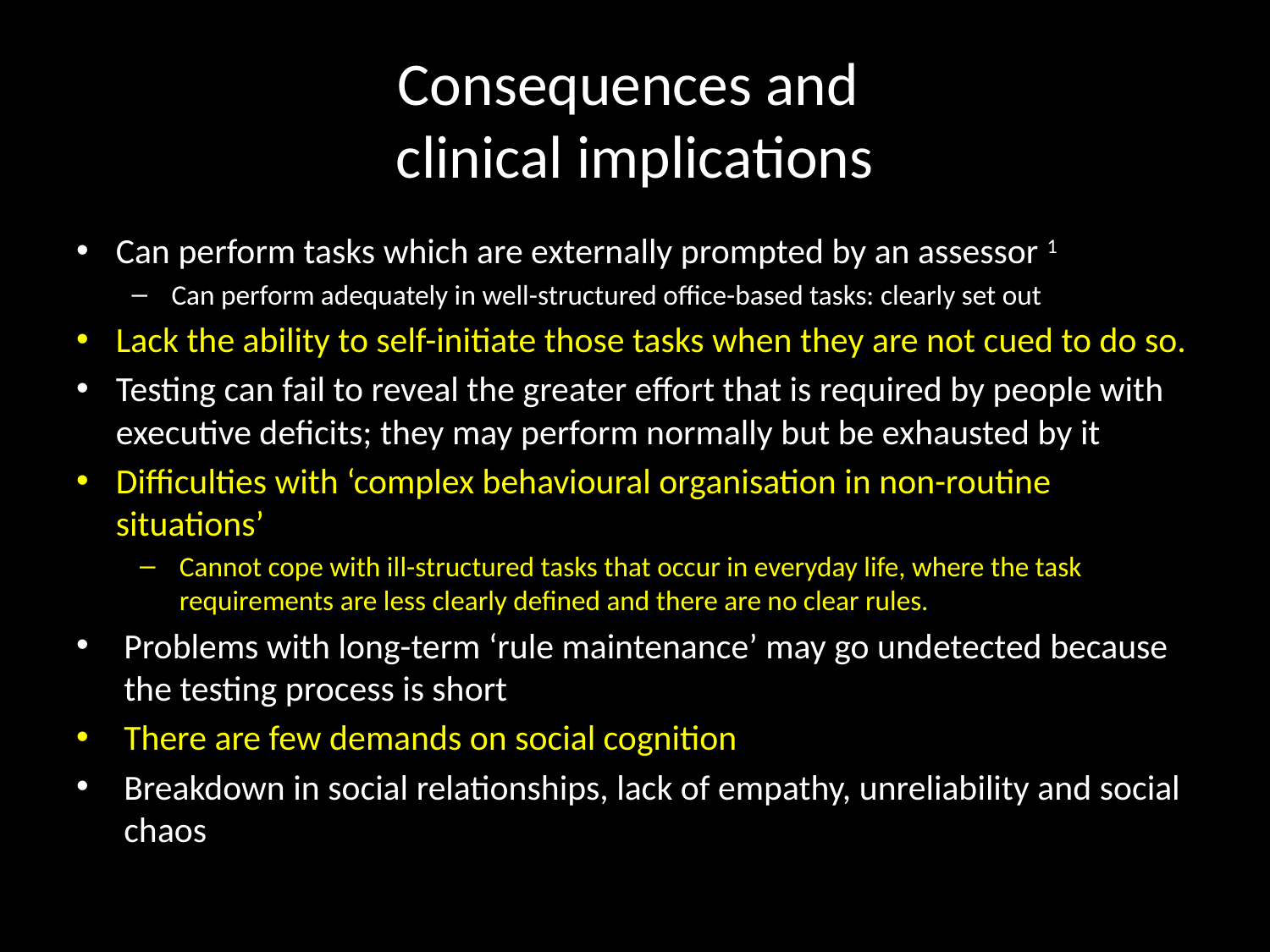

# Consequences and clinical implications
Can perform tasks which are externally prompted by an assessor 1
Can perform adequately in well-structured office-based tasks: clearly set out
Lack the ability to self-initiate those tasks when they are not cued to do so.
Testing can fail to reveal the greater effort that is required by people with executive deficits; they may perform normally but be exhausted by it
Difficulties with ‘complex behavioural organisation in non-routine situations’
Cannot cope with ill-structured tasks that occur in everyday life, where the task requirements are less clearly defined and there are no clear rules.
Problems with long-term ‘rule maintenance’ may go undetected because the testing process is short
There are few demands on social cognition
Breakdown in social relationships, lack of empathy, unreliability and social chaos